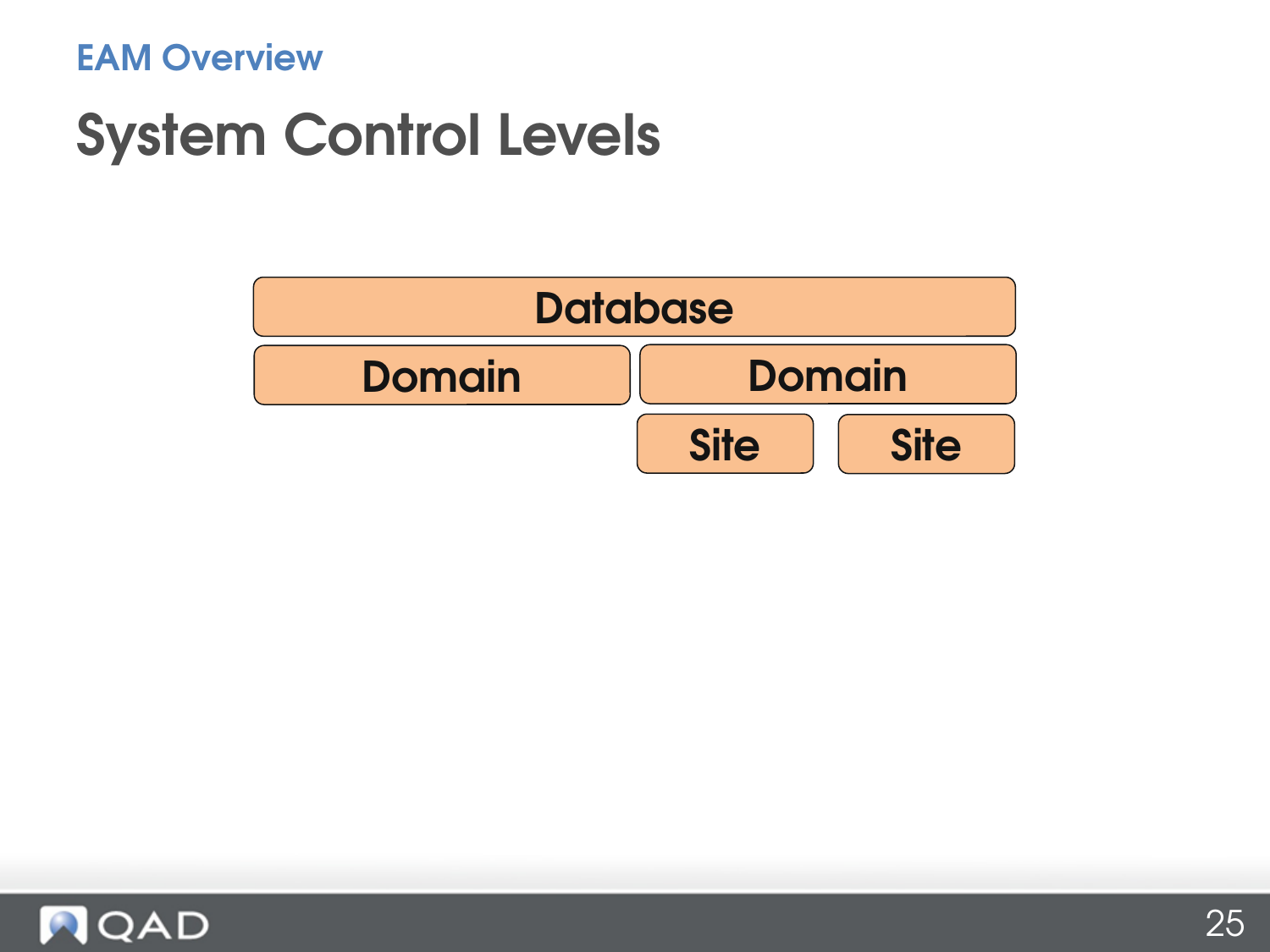

EAM Overview
# System Control Levels
Database
Domain
Domain
Site
Site
25